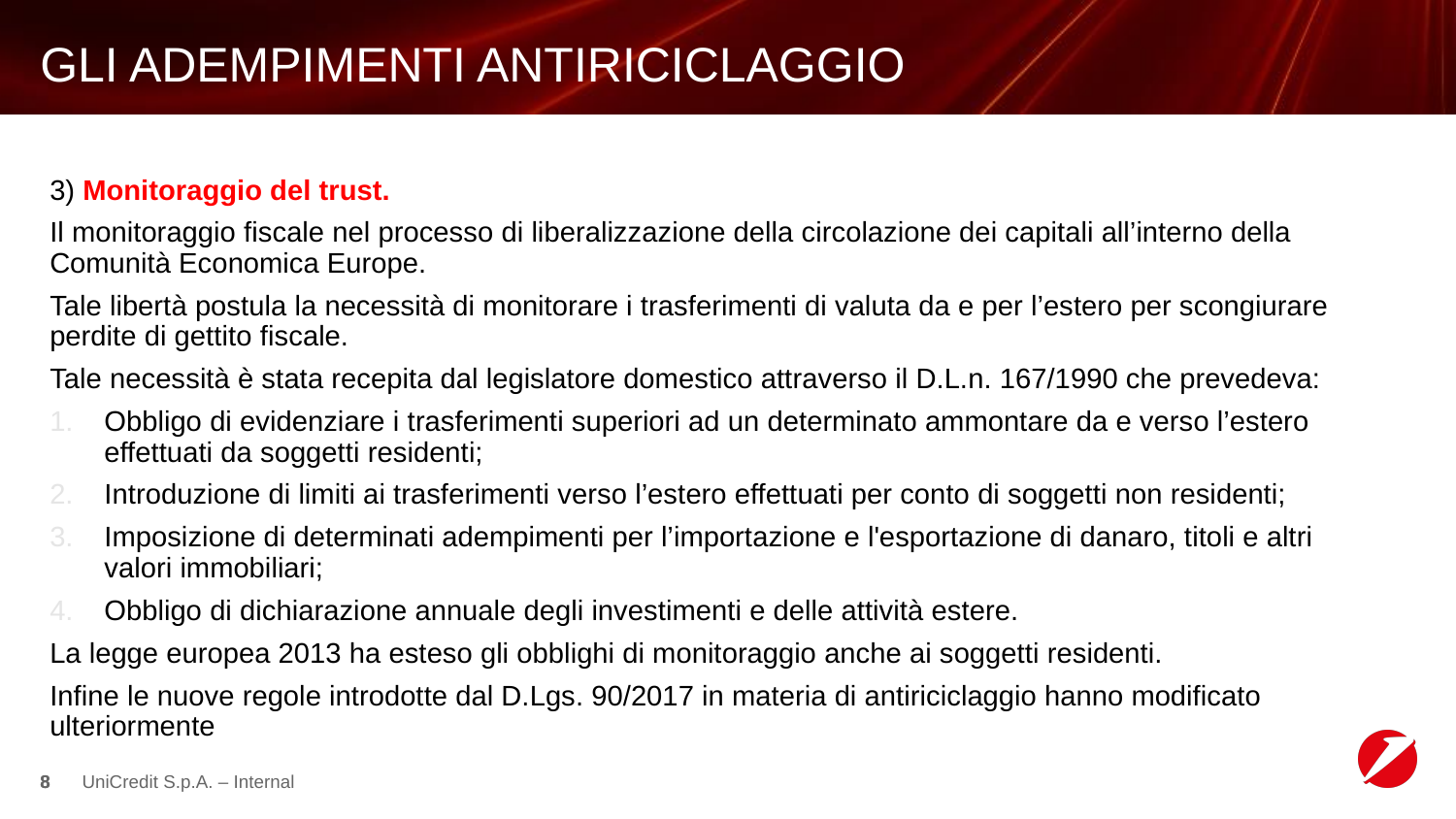

# GLI ADEMPIMENTI ANTIRICICLAGGIO

3) Monitoraggio del trust.
Il monitoraggio fiscale nel processo di liberalizzazione della circolazione dei capitali all’interno della Comunità Economica Europe.
Tale libertà postula la necessità di monitorare i trasferimenti di valuta da e per l’estero per scongiurare perdite di gettito fiscale.
Tale necessità è stata recepita dal legislatore domestico attraverso il D.L.n. 167/1990 che prevedeva:
Obbligo di evidenziare i trasferimenti superiori ad un determinato ammontare da e verso l’estero effettuati da soggetti residenti;
Introduzione di limiti ai trasferimenti verso l’estero effettuati per conto di soggetti non residenti;
Imposizione di determinati adempimenti per l’importazione e l'esportazione di danaro, titoli e altri valori immobiliari;
Obbligo di dichiarazione annuale degli investimenti e delle attività estere.
La legge europea 2013 ha esteso gli obblighi di monitoraggio anche ai soggetti residenti.
Infine le nuove regole introdotte dal D.Lgs. 90/2017 in materia di antiriciclaggio hanno modificato ulteriormente

UniCredit S.p.A. – Internal